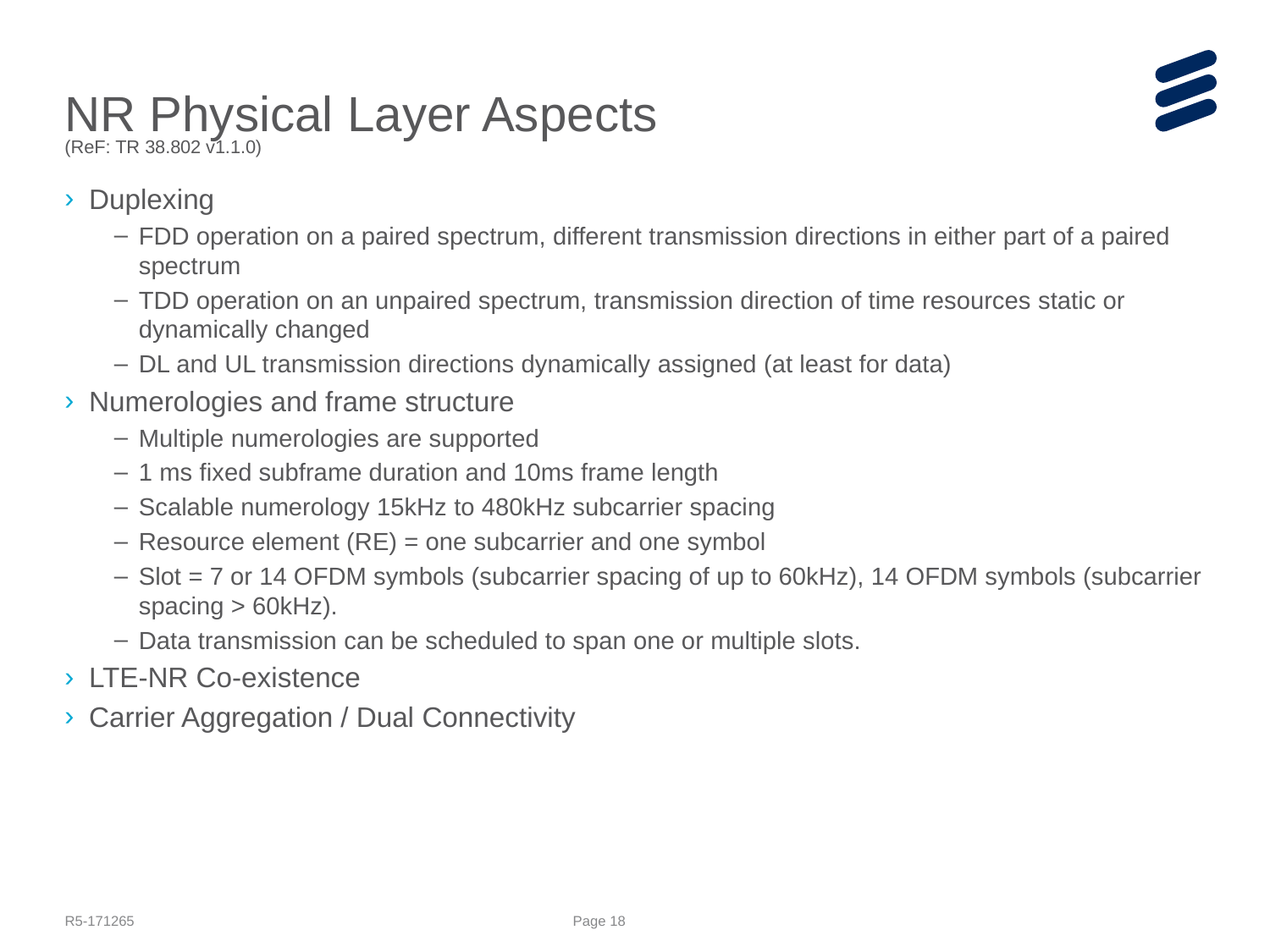

# NR Physical Layer Aspects (ReF: TR 38.802 v1.1.0)
Duplexing
FDD operation on a paired spectrum, different transmission directions in either part of a paired spectrum
TDD operation on an unpaired spectrum, transmission direction of time resources static or dynamically changed
DL and UL transmission directions dynamically assigned (at least for data)
Numerologies and frame structure
Multiple numerologies are supported
1 ms fixed subframe duration and 10ms frame length
Scalable numerology 15kHz to 480kHz subcarrier spacing
Resource element (RE) = one subcarrier and one symbol
Slot = 7 or 14 OFDM symbols (subcarrier spacing of up to 60kHz), 14 OFDM symbols (subcarrier spacing > 60kHz).
Data transmission can be scheduled to span one or multiple slots.
LTE-NR Co-existence
Carrier Aggregation / Dual Connectivity